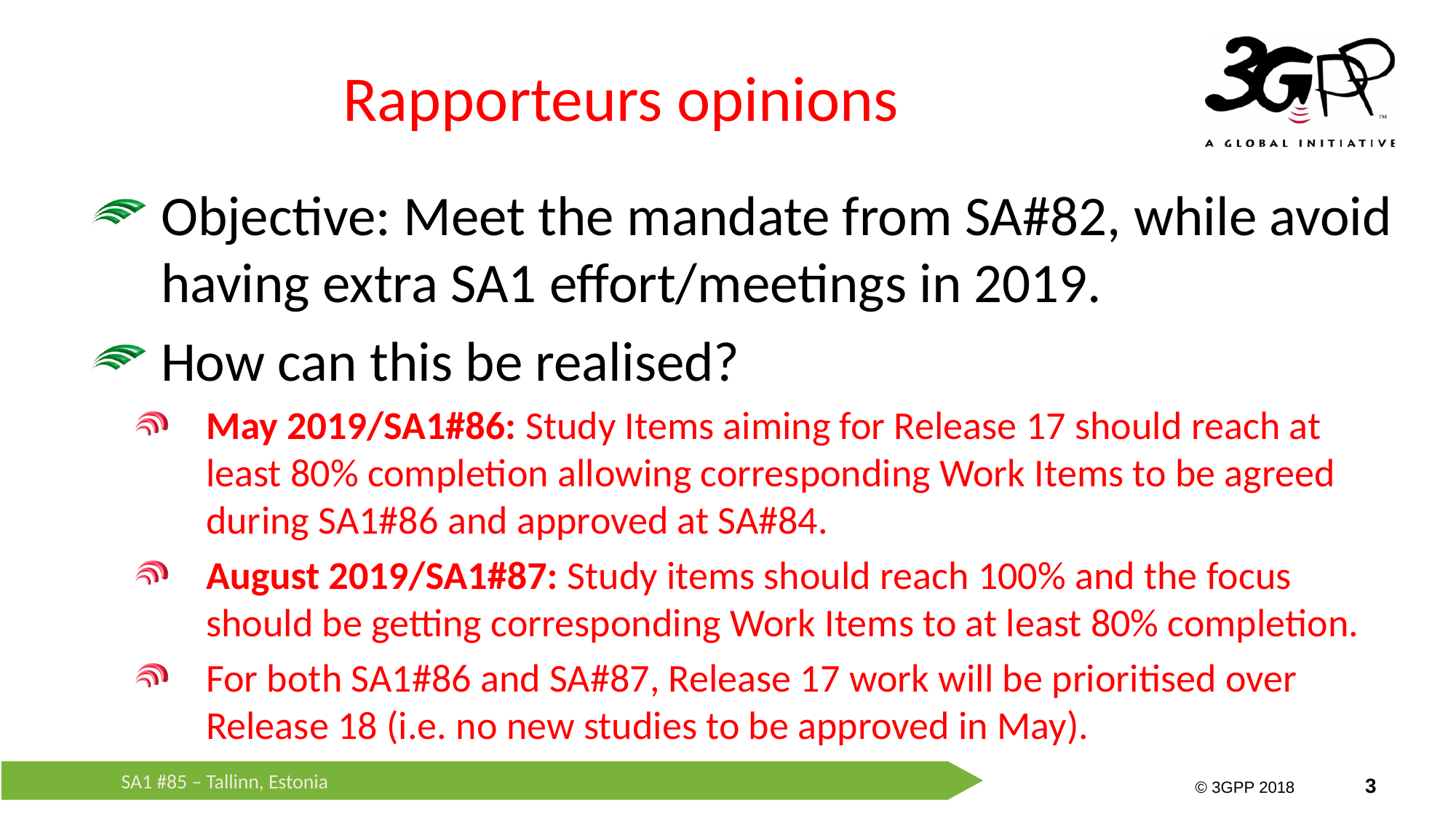

# Rapporteurs opinions
Objective: Meet the mandate from SA#82, while avoid having extra SA1 effort/meetings in 2019.
How can this be realised?
May 2019/SA1#86: Study Items aiming for Release 17 should reach at least 80% completion allowing corresponding Work Items to be agreed during SA1#86 and approved at SA#84.
August 2019/SA1#87: Study items should reach 100% and the focus should be getting corresponding Work Items to at least 80% completion.
For both SA1#86 and SA#87, Release 17 work will be prioritised over Release 18 (i.e. no new studies to be approved in May).